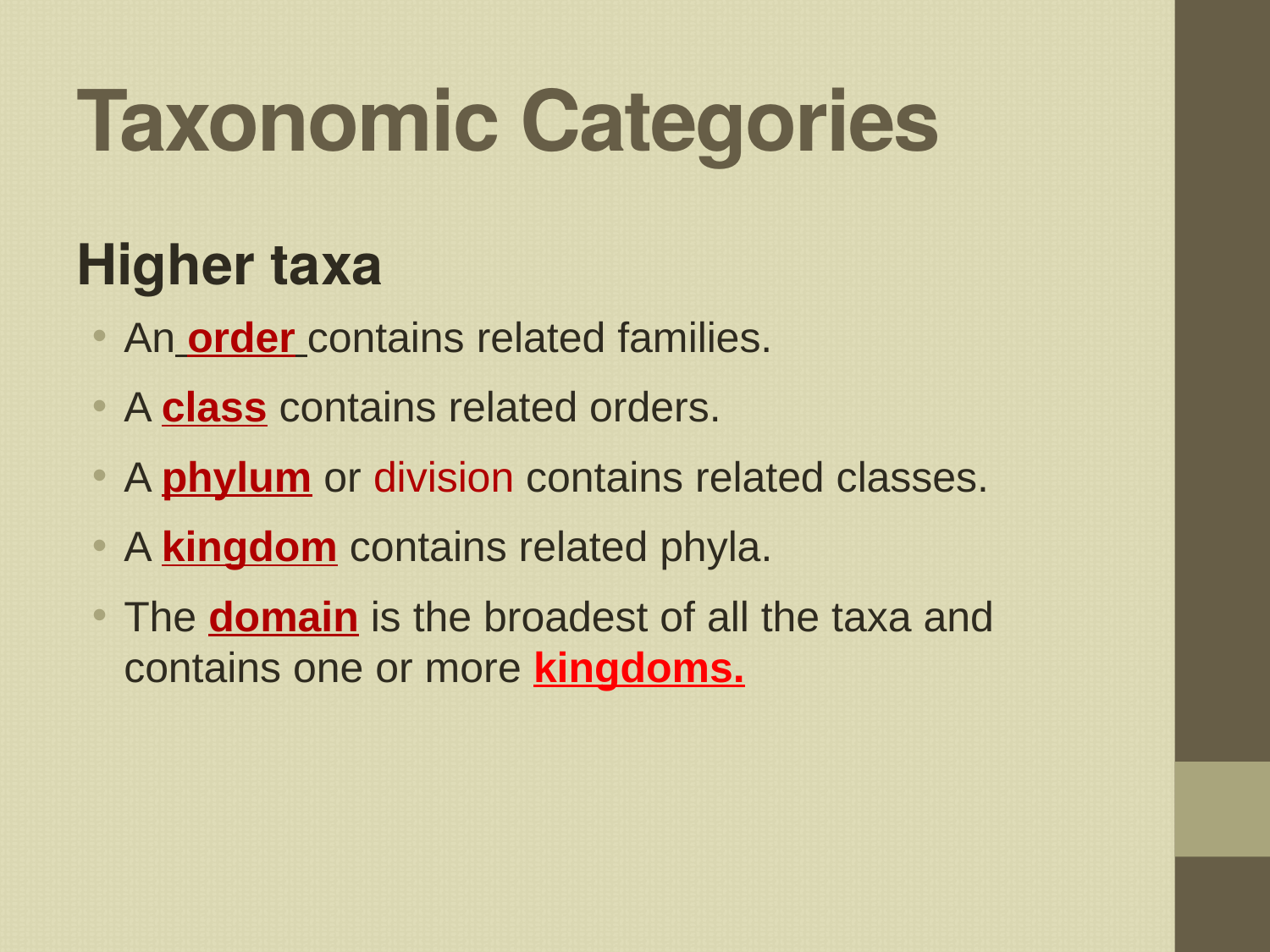

# Taxonomic Categories
Higher taxa
An order contains related families.
A class contains related orders.
A phylum or division contains related classes.
A kingdom contains related phyla.
The domain is the broadest of all the taxa and contains one or more kingdoms.